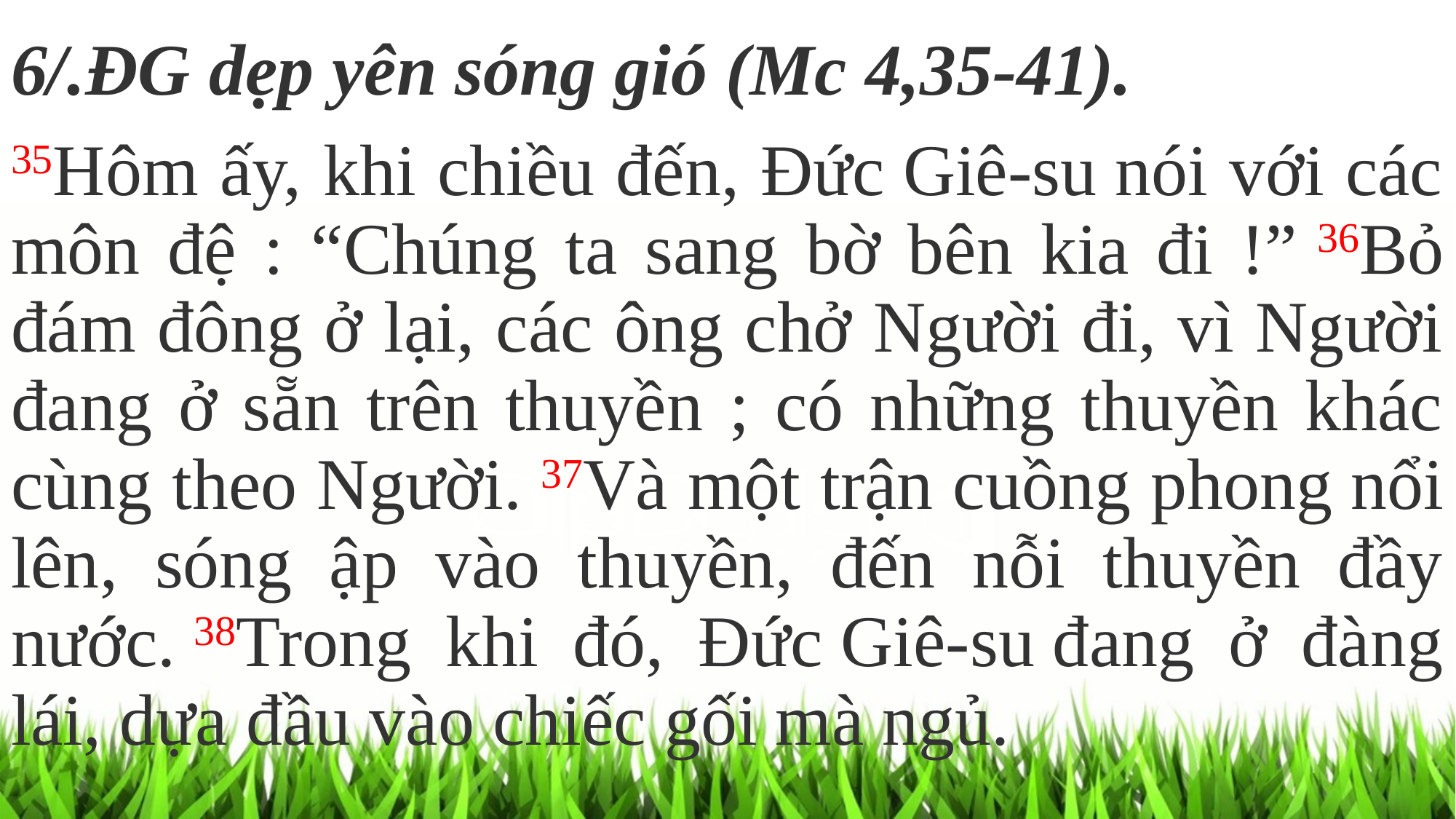

6/.ĐG dẹp yên sóng gió (Mc 4,35-41).
35Hôm ấy, khi chiều đến, Đức Giê-su nói với các môn đệ : “Chúng ta sang bờ bên kia đi !” 36Bỏ đám đông ở lại, các ông chở Người đi, vì Người đang ở sẵn trên thuyền ; có những thuyền khác cùng theo Người. 37Và một trận cuồng phong nổi lên, sóng ập vào thuyền, đến nỗi thuyền đầy nước. 38Trong khi đó, Đức Giê-su đang ở đàng lái, dựa đầu vào chiếc gối mà ngủ.